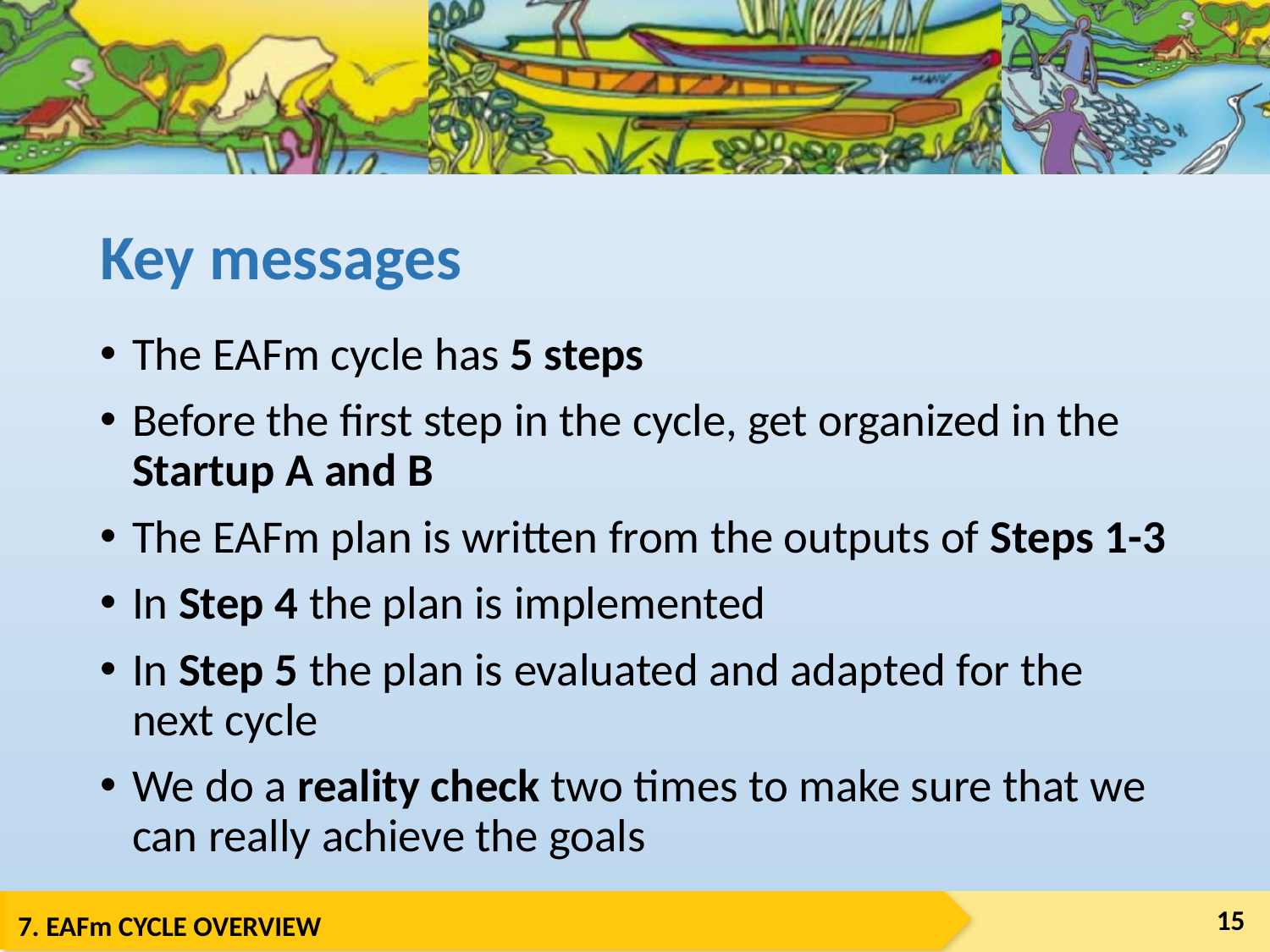

# Key messages
The EAFm cycle has 5 steps
Before the first step in the cycle, get organized in the Startup A and B
The EAFm plan is written from the outputs of Steps 1-3
In Step 4 the plan is implemented
In Step 5 the plan is evaluated and adapted for the next cycle
We do a reality check two times to make sure that we can really achieve the goals
15